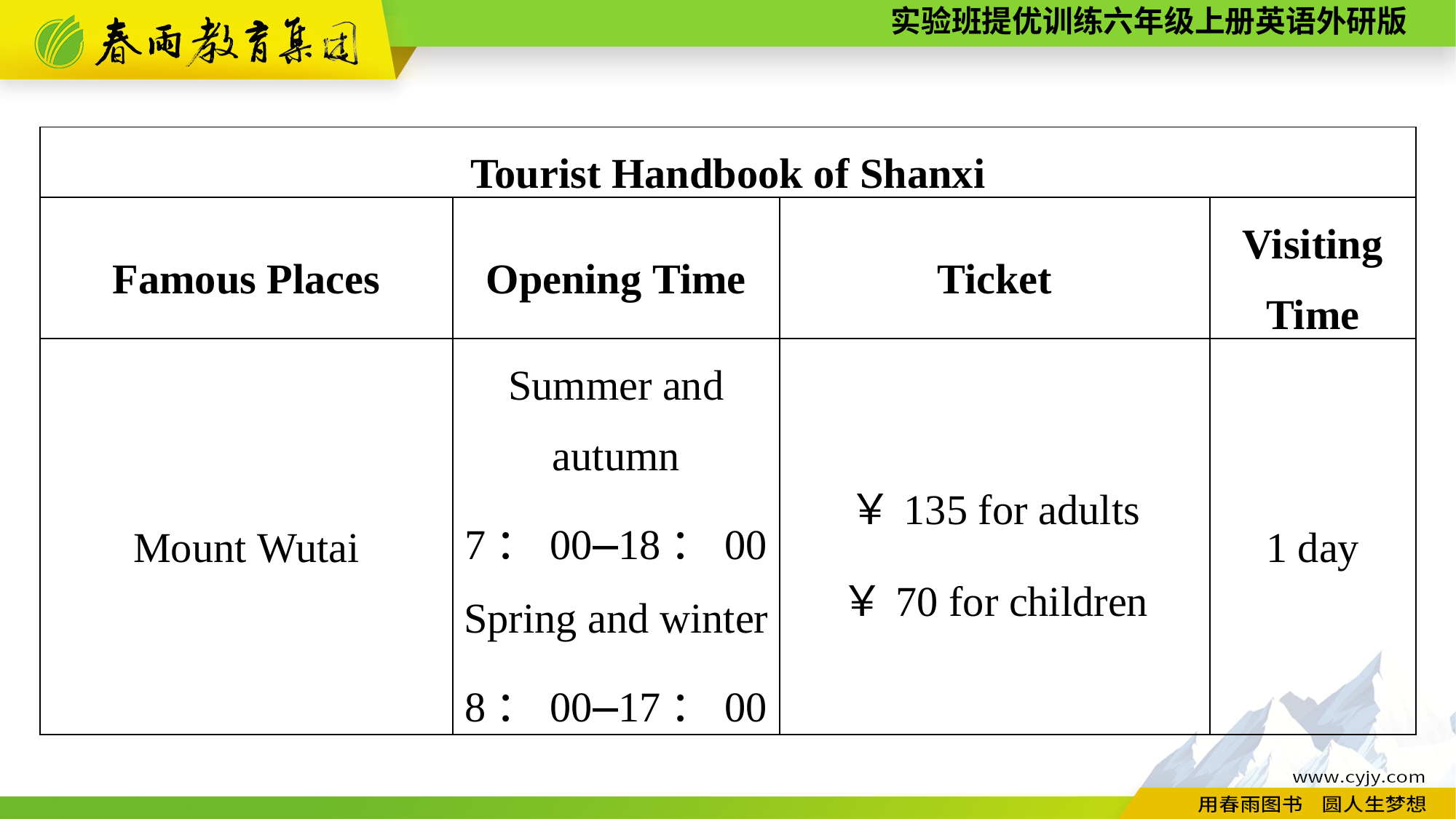

| Tourist Handbook of Shanxi |  |  |  |
| --- | --- | --- | --- |
| Famous Places | Opening Time | Ticket | Visiting Time |
| Mount Wutai | Summer and autumn 7：00—18：00 Spring and winter 8：00—17：00 | ￥135 for adults ￥70 for children | 1 day |